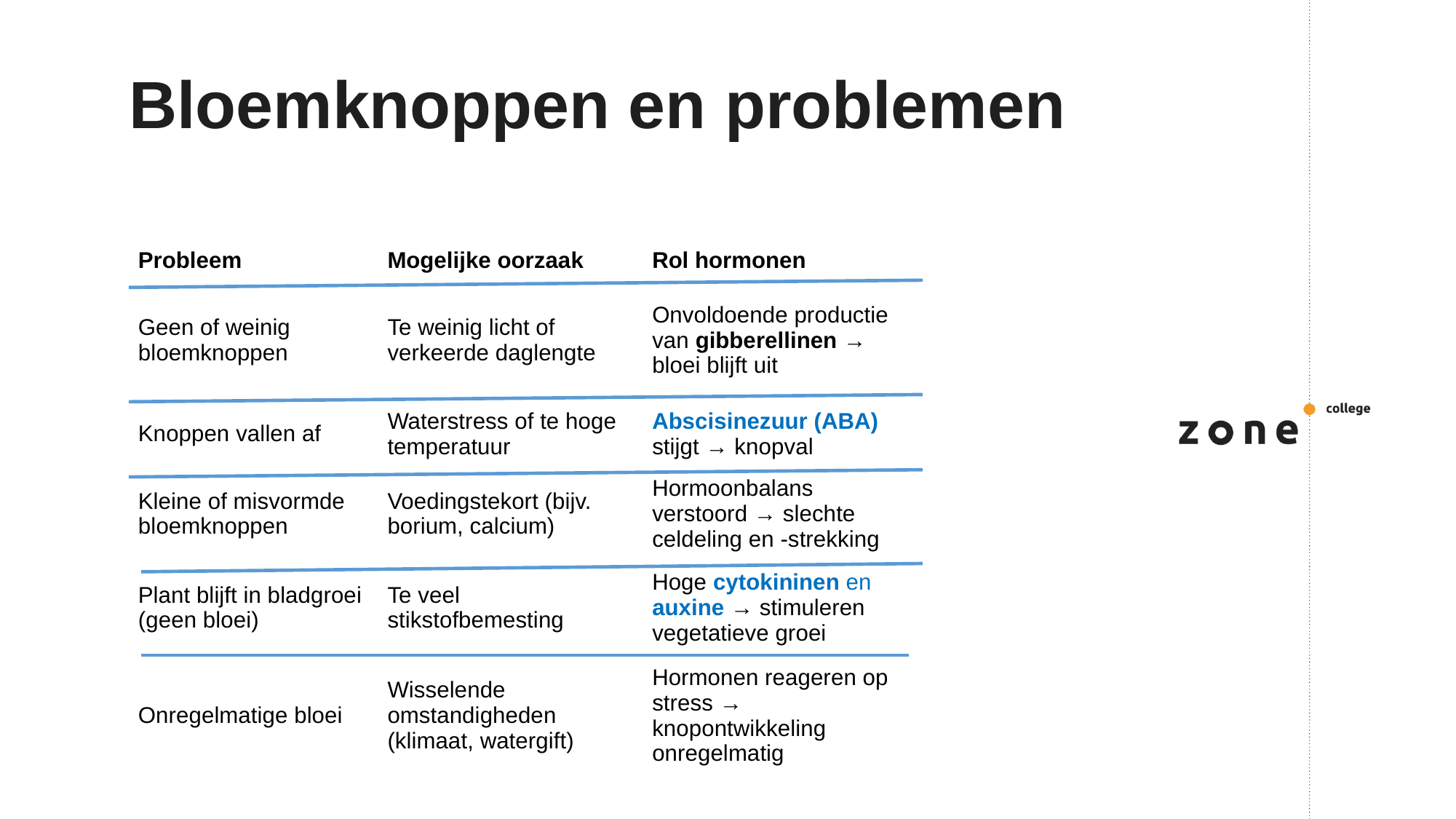

# Bloemknoppen en problemen
| Probleem | Mogelijke oorzaak | Rol hormonen |
| --- | --- | --- |
| Geen of weinig bloemknoppen | Te weinig licht of verkeerde daglengte | Onvoldoende productie van gibberellinen → bloei blijft uit |
| Knoppen vallen af | Waterstress of te hoge temperatuur | Abscisinezuur (ABA) stijgt → knopval |
| Kleine of misvormde bloemknoppen | Voedingstekort (bijv. borium, calcium) | Hormoonbalans verstoord → slechte celdeling en -strekking |
| Plant blijft in bladgroei (geen bloei) | Te veel stikstofbemesting | Hoge cytokininen en auxine → stimuleren vegetatieve groei |
| Onregelmatige bloei | Wisselende omstandigheden (klimaat, watergift) | Hormonen reageren op stress → knopontwikkeling onregelmatig |